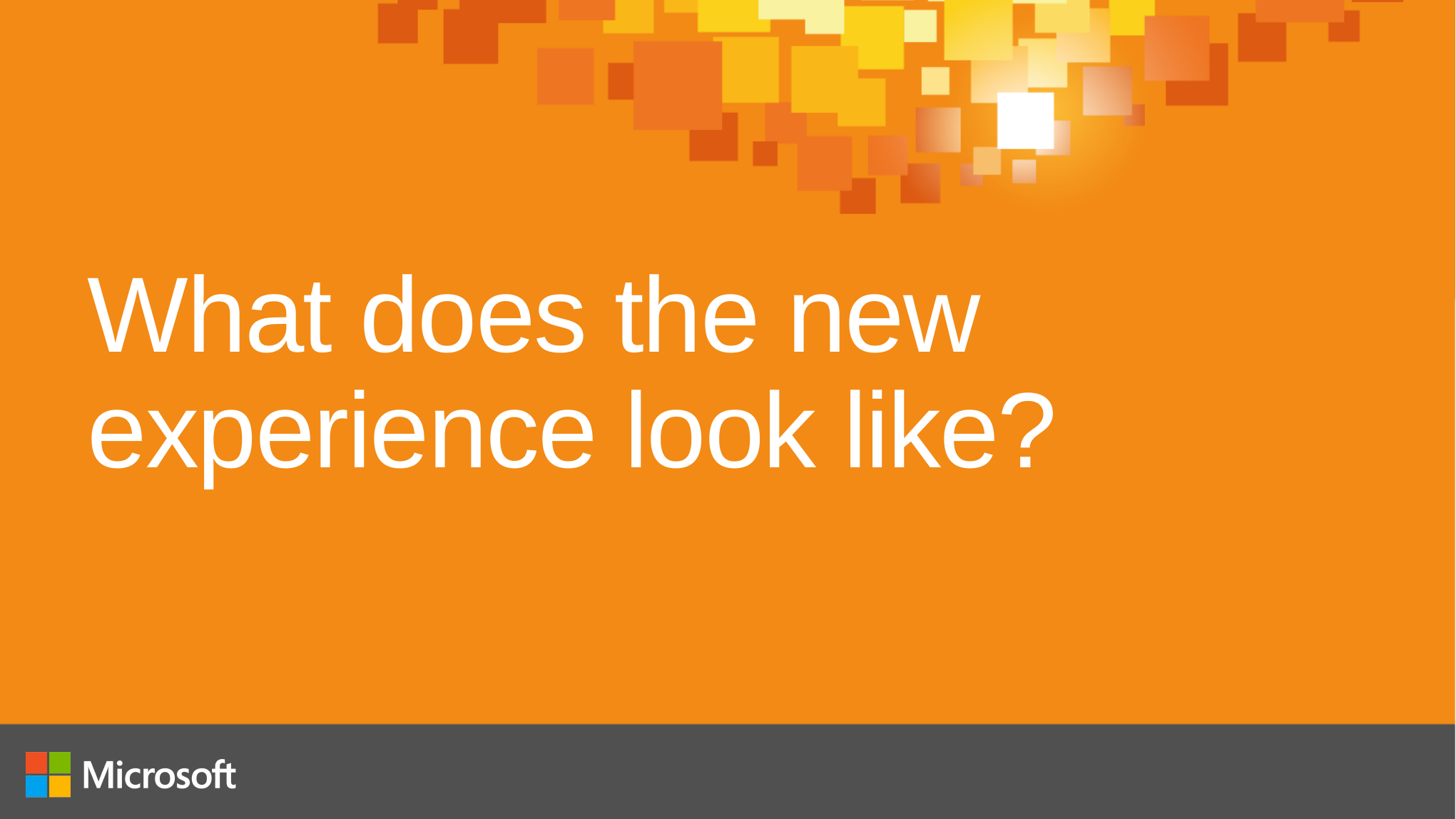

# What does the new experience look like?